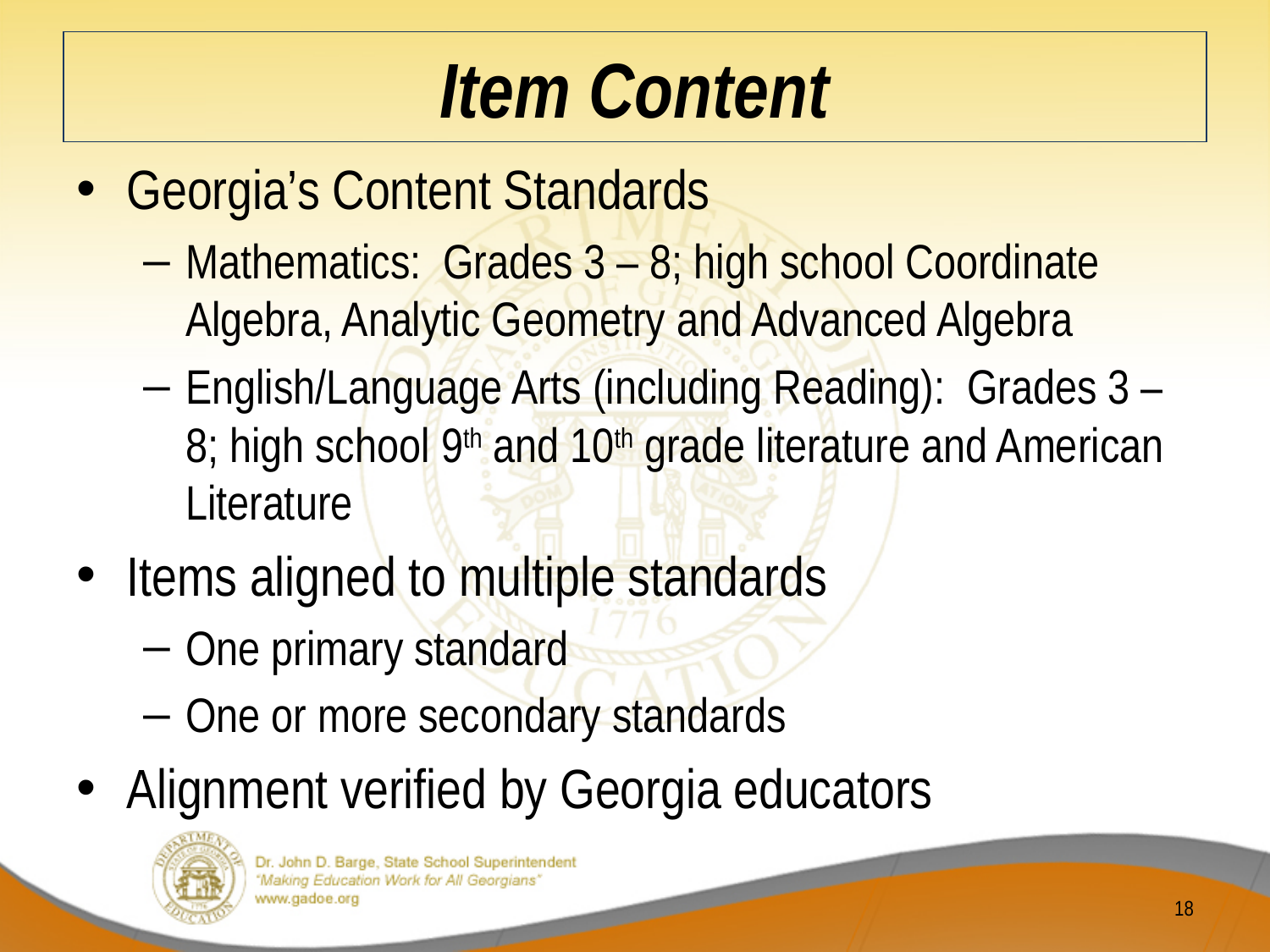

# Item Content
Georgia’s Content Standards
Mathematics:  Grades 3 – 8; high school Coordinate Algebra, Analytic Geometry and Advanced Algebra
English/Language Arts (including Reading):  Grades 3 – 8; high school 9th and 10th grade literature and American Literature
Items aligned to multiple standards
One primary standard
One or more secondary standards
Alignment verified by Georgia educators
18